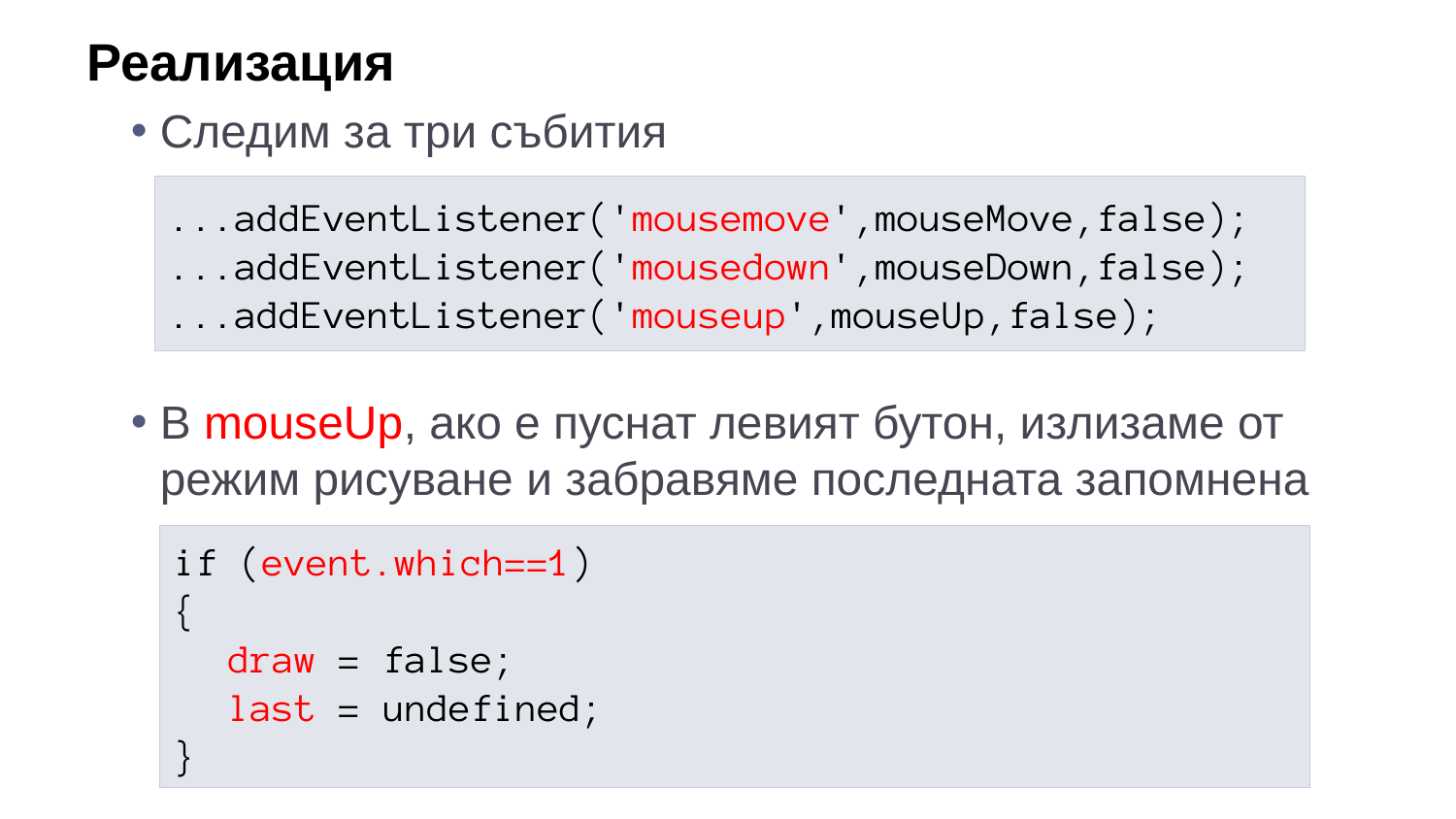

Реализация
Следим за три събития

В mouseUp, ако е пуснат левият бутон, излизаме от режим рисуване и забравяме последната запомнена точка
...addEventListener('mousemove',mouseMove,false);
...addEventListener('mousedown',mouseDown,false);
...addEventListener('mouseup',mouseUp,false);
if (event.which==1)
{
	draw = false;
	last = undefined;
}